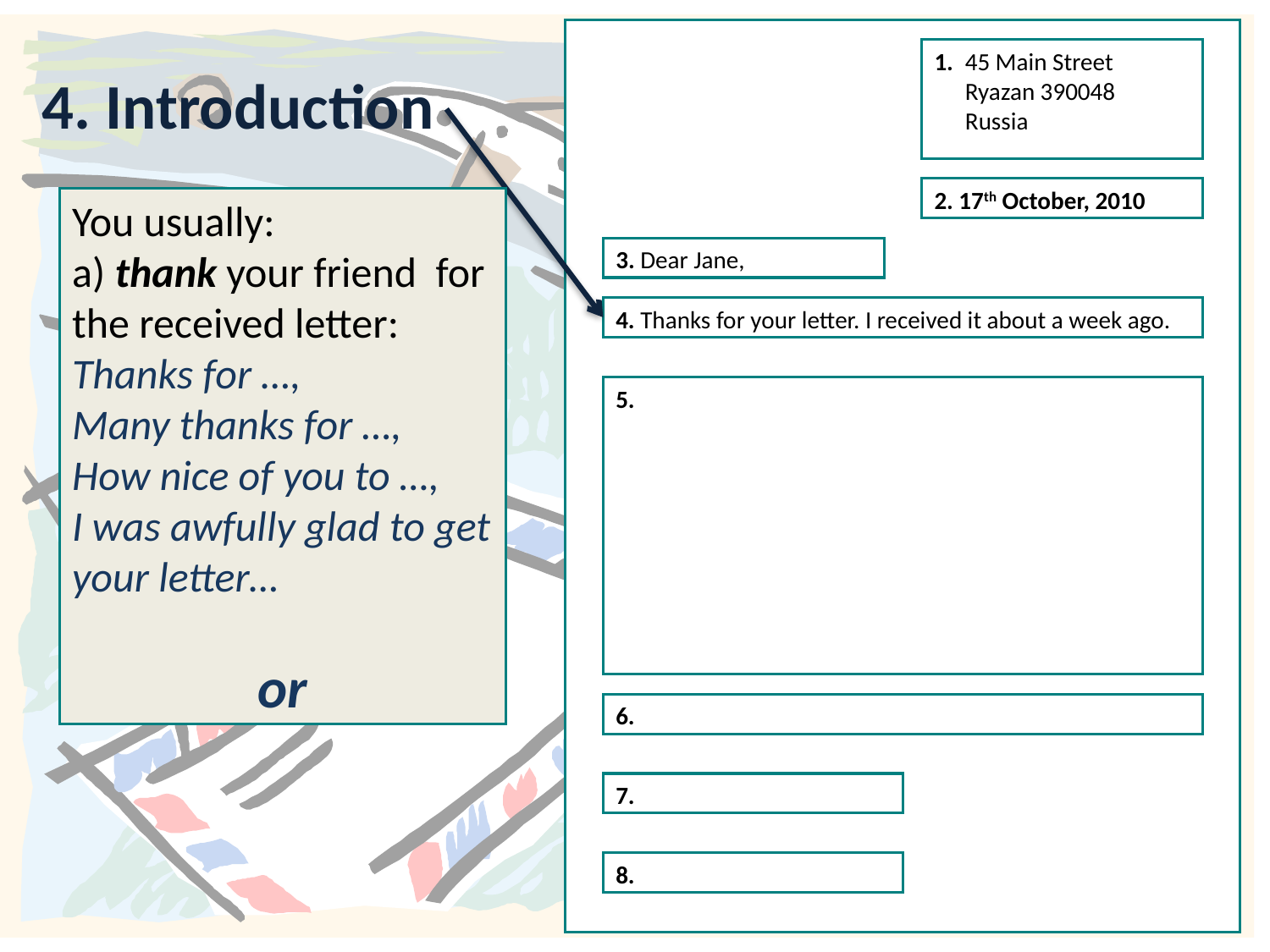

1.
2. 17th October, 2010
3. Dear Jane,

4. Thanks for your letter. I received it about a week ago.
5.
6.
7.
8.
45 Main Street
Ryazan 390048
Russia
4. Introduction
You usually:
a) thank your friend  for the received letter:
Thanks for …,
Many thanks for …,
How nice of you to …,
I was awfully glad to get your letter…

or